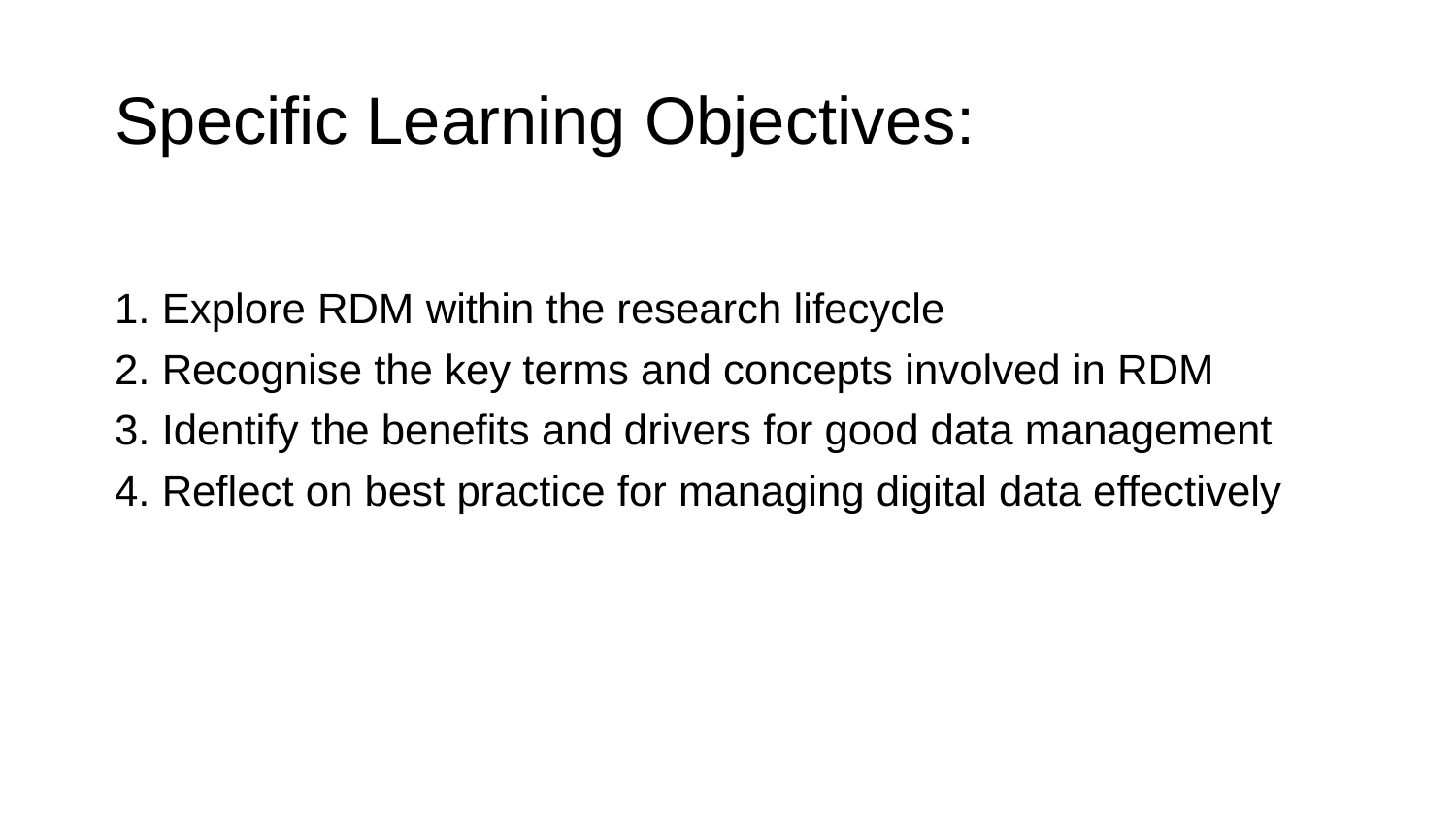

# Specific Learning Objectives:
1. Explore RDM within the research lifecycle
2. Recognise the key terms and concepts involved in RDM
3. Identify the benefits and drivers for good data management
4. Reflect on best practice for managing digital data effectively